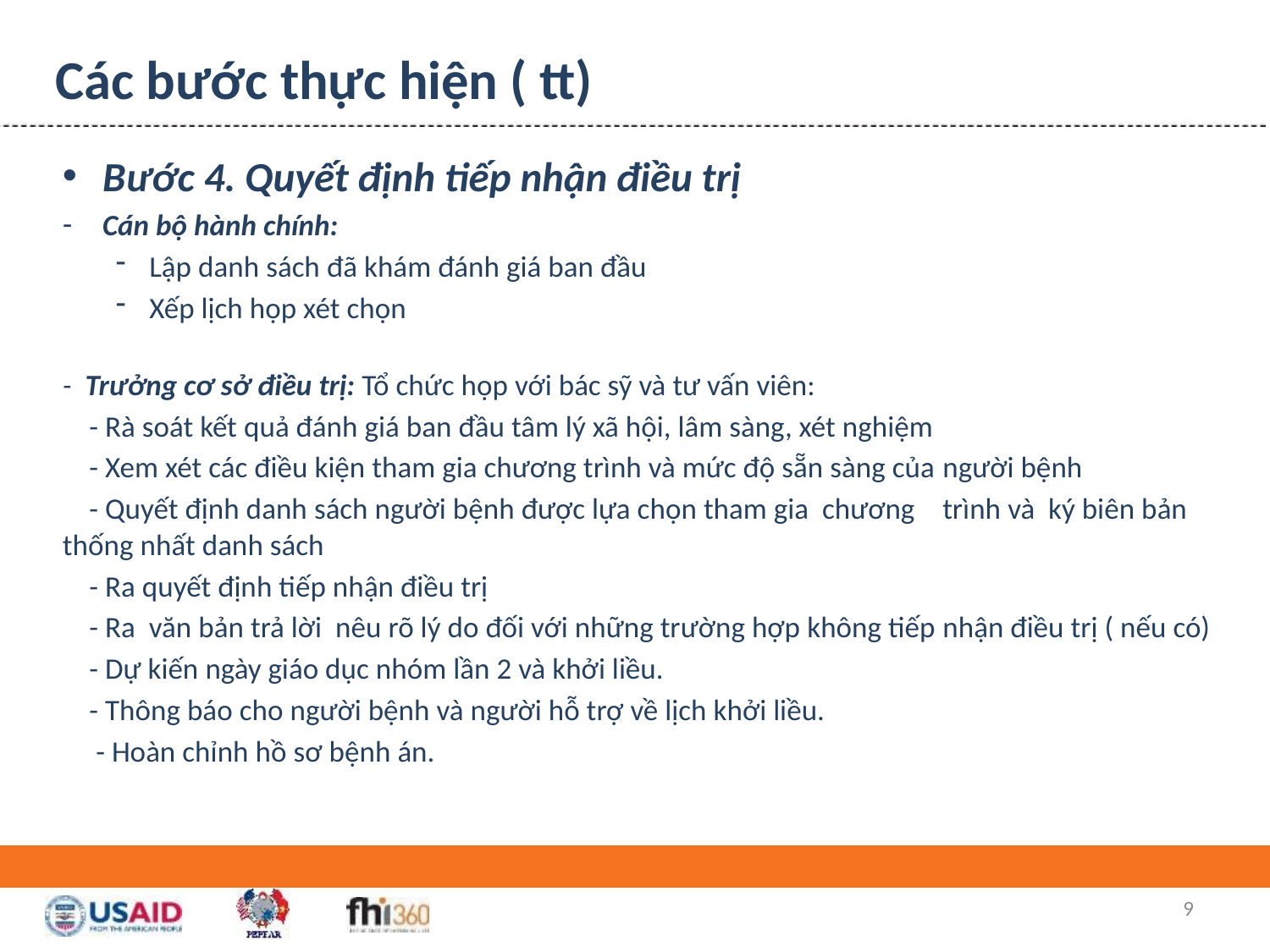

# Các bước thực hiện ( tt)
Bước 4. Quyết định tiếp nhận điều trị
Cán bộ hành chính:
Lập danh sách đã khám đánh giá ban đầu
Xếp lịch họp xét chọn
-  Trưởng cơ sở điều trị: Tổ chức họp với bác sỹ và tư vấn viên:
	- Rà soát kết quả đánh giá ban đầu tâm lý xã hội, lâm sàng, xét nghiệm
	- Xem xét các điều kiện tham gia chương trình và mức độ sẵn sàng của 	người bệnh
	- Quyết định danh sách người bệnh được lựa chọn tham gia  chương 	trình và  ký biên bản thống nhất danh sách
	- Ra quyết định tiếp nhận điều trị
	- Ra  văn bản trả lời  nêu rõ lý do đối với những trường hợp không tiếp 	nhận điều trị ( nếu có)
	- Dự kiến ngày giáo dục nhóm lần 2 và khởi liều.
	- Thông báo cho người bệnh và người hỗ trợ về lịch khởi liều.
	 - Hoàn chỉnh hồ sơ bệnh án.

9